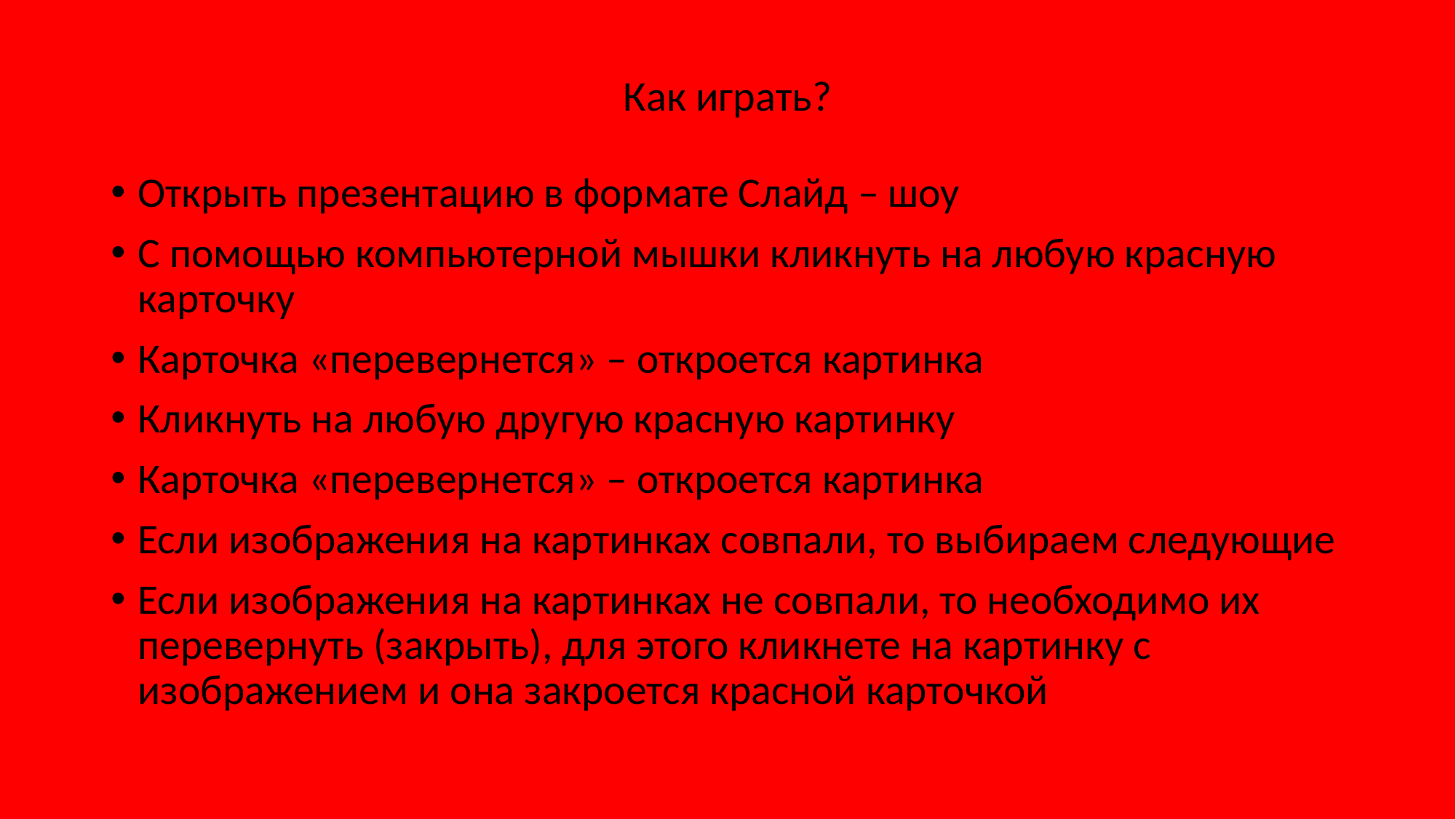

# Как играть?
Открыть презентацию в формате Слайд – шоу
С помощью компьютерной мышки кликнуть на любую красную карточку
Карточка «перевернется» – откроется картинка
Кликнуть на любую другую красную картинку
Карточка «перевернется» – откроется картинка
Если изображения на картинках совпали, то выбираем следующие
Если изображения на картинках не совпали, то необходимо их перевернуть (закрыть), для этого кликнете на картинку с изображением и она закроется красной карточкой